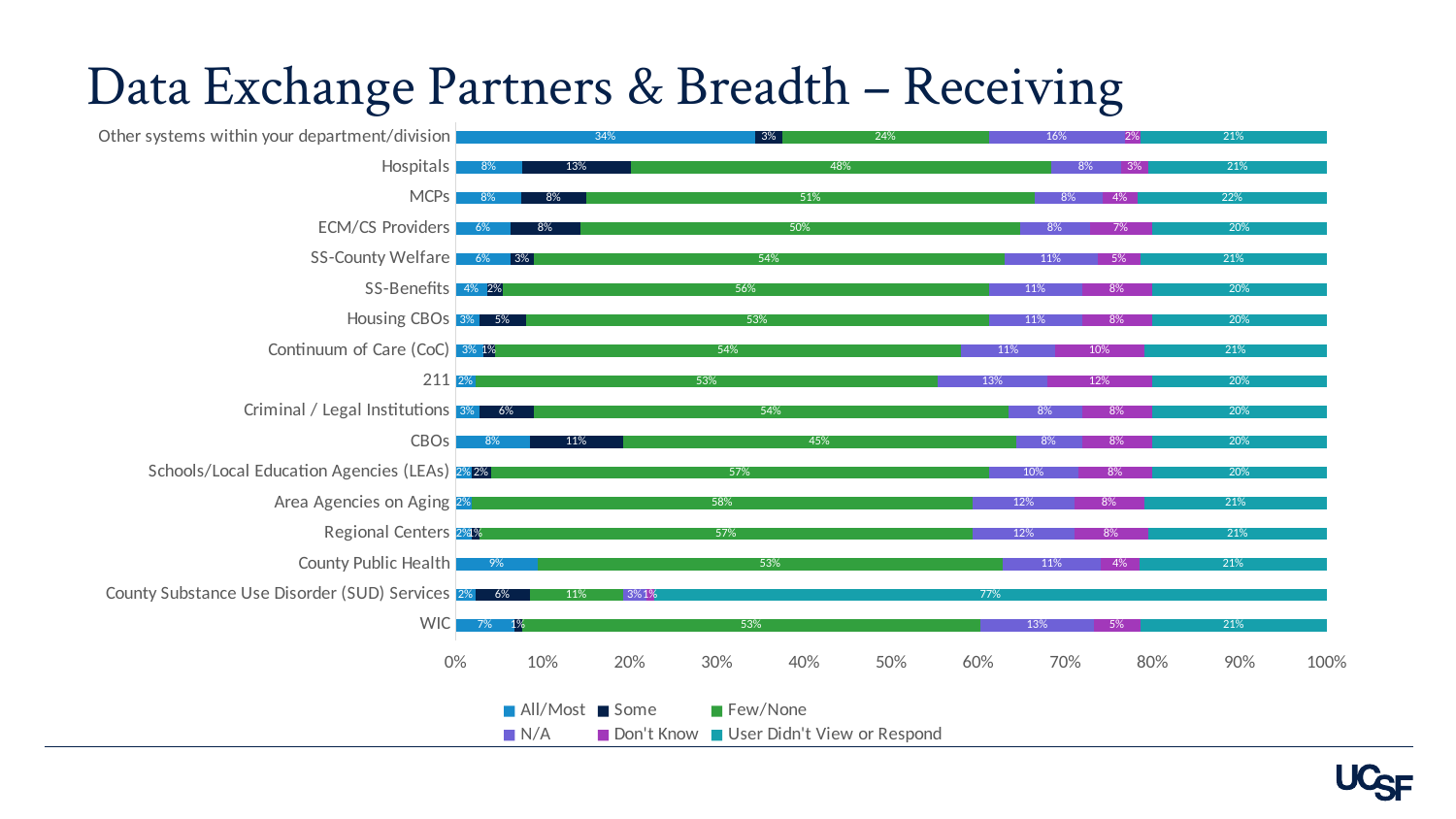

# Data Exchange Partners & Breadth – Receiving

### Chart

| Category | All/Most | Some | Few/None | N/A | Don't Know | User Didn't View or Respond |
|---|---|---|---|---|---|---|
| Other systems within your department/division | 0.34375 | 0.03125 | 0.23660714285714285 | 0.15625 | 0.017857142857142856 | 0.21428571428571427 |
| Hospitals | 0.07589285714285714 | 0.125 | 0.48214285714285715 | 0.08035714285714286 | 0.03125 | 0.20535714285714285 |
| MCPs | 0.075 | 0.075 | 0.5142857142857142 | 0.07857142857142857 | 0.039285714285714285 | 0.21785714285714286 |
| ECM/CS Providers | 0.0625 | 0.08035714285714286 | 0.5044642857142857 | 0.08035714285714286 | 0.07142857142857142 | 0.20089285714285715 |
| SS-County Welfare | 0.0625 | 0.026785714285714284 | 0.5401785714285714 | 0.10714285714285714 | 0.049107142857142856 | 0.21428571428571427 |
| SS-Benefits | 0.03571428571428571 | 0.017857142857142856 | 0.5580357142857143 | 0.10714285714285714 | 0.08035714285714286 | 0.20089285714285715 |
| Housing CBOs | 0.026785714285714284 | 0.05357142857142857 | 0.53125 | 0.10714285714285714 | 0.08035714285714286 | 0.20089285714285715 |
| Continuum of Care (CoC) | 0.03125 | 0.013392857142857142 | 0.5357142857142857 | 0.10714285714285714 | 0.10267857142857142 | 0.20982142857142858 |
| 211 | 0.022321428571428572 | None | 0.53125 | 0.125 | 0.12053571428571429 | 0.20089285714285715 |
| Criminal / Legal Institutions | 0.026785714285714284 | 0.0625 | 0.5446428571428571 | 0.08482142857142858 | 0.08035714285714286 | 0.20089285714285715 |
| CBOs | 0.08482142857142858 | 0.10714285714285714 | 0.45089285714285715 | 0.07589285714285714 | 0.08035714285714286 | 0.20089285714285715 |
| Schools/Local Education Agencies (LEAs) | 0.017857142857142856 | 0.022321428571428572 | 0.5714285714285714 | 0.10267857142857142 | 0.08482142857142858 | 0.20089285714285715 |
| Area Agencies on Aging | 0.017857142857142856 | None | 0.5758928571428571 | 0.11607142857142858 | 0.08035714285714286 | 0.20982142857142858 |
| Regional Centers | 0.017857142857142856 | 0.008928571428571428 | 0.5669642857142857 | 0.11607142857142858 | 0.08482142857142858 | 0.20535714285714285 |
| County Public Health | 0.09375 | None | 0.53125 | 0.11160714285714286 | 0.044642857142857144 | 0.21428571428571427 |
| County Substance Use Disorder (SUD) Services | 0.022321428571428572 | 0.0625 | 0.10714285714285714 | 0.026785714285714284 | 0.008928571428571428 | 0.7723214285714286 |
| WIC | 0.06696428571428571 | 0.008928571428571428 | 0.5267857142857143 | 0.12946428571428573 | 0.05357142857142857 | 0.21428571428571427 |